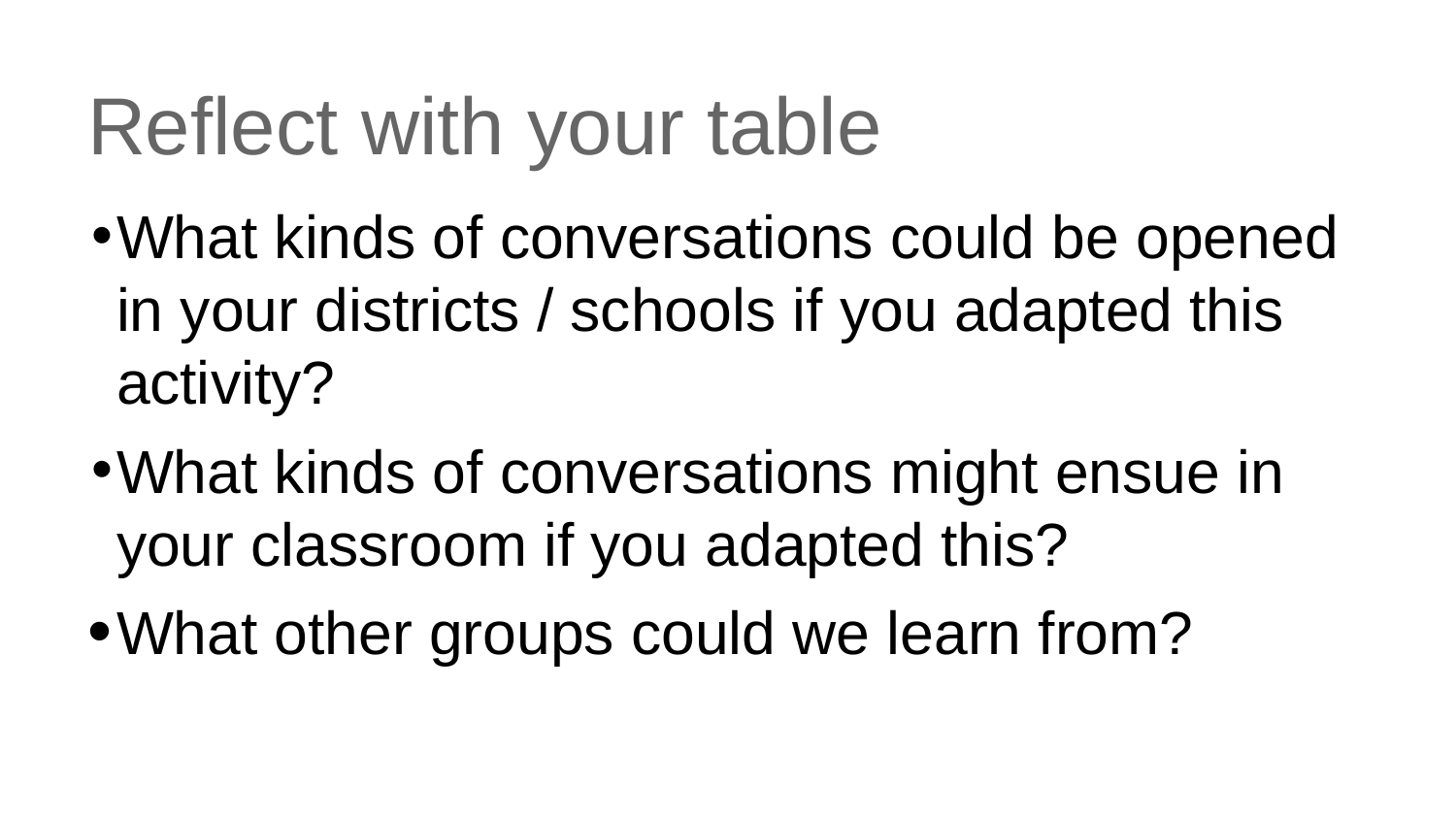

# Reflect with your table
What kinds of conversations could be opened in your districts / schools if you adapted this activity?
What kinds of conversations might ensue in your classroom if you adapted this?
What other groups could we learn from?